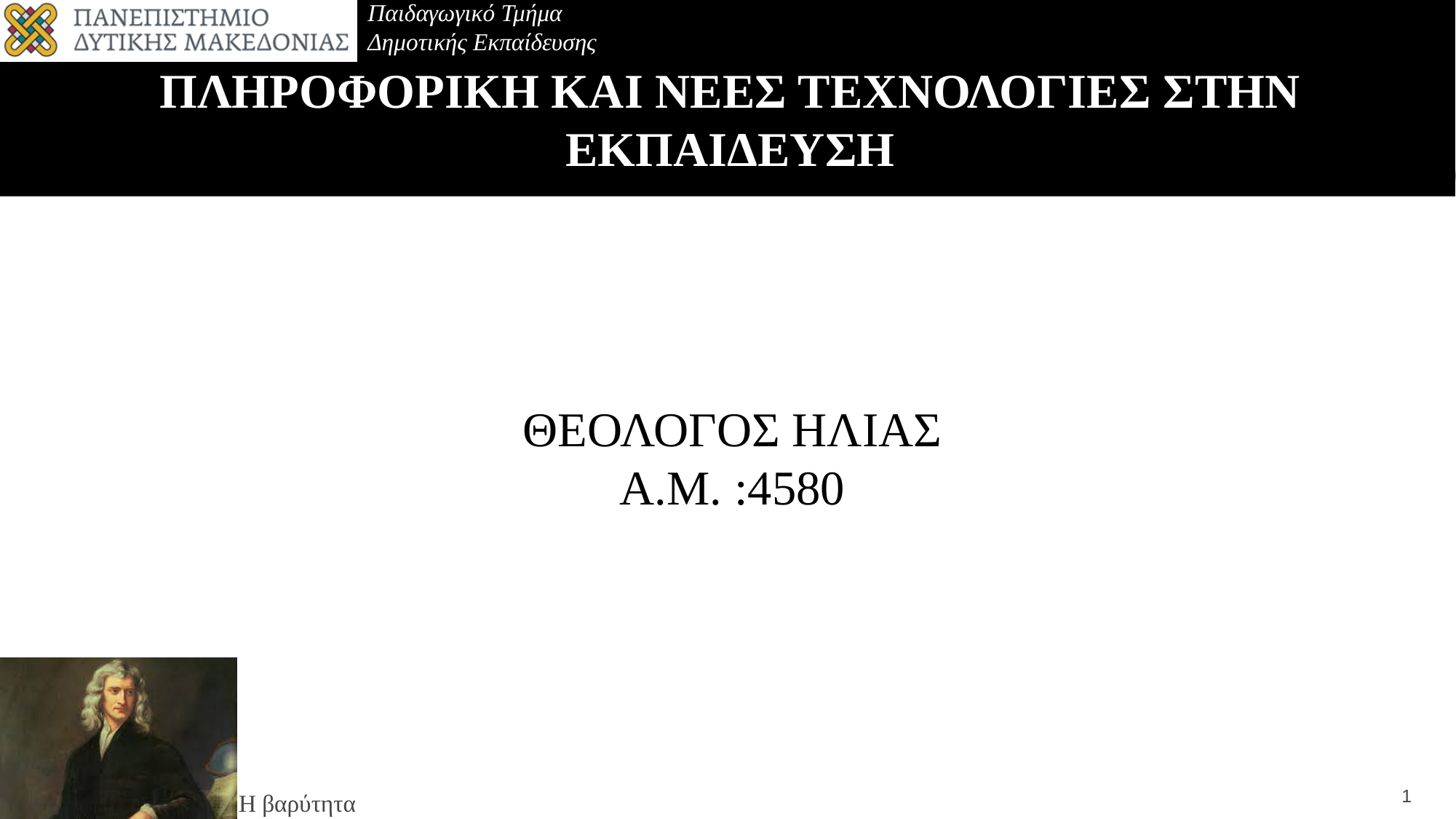

# ΠΛΗΡΟΦΟΡΙΚΗ ΚΑΙ ΝΕΕΣ ΤΕΧΝΟΛΟΓΙΕΣ ΣΤΗΝ ΕΚΠΑΙΔΕΥΣΗ
ΘΕΟΛΟΓΟΣ ΗΛΙΑΣ
Α.Μ. :4580
1
Η βαρύτητα